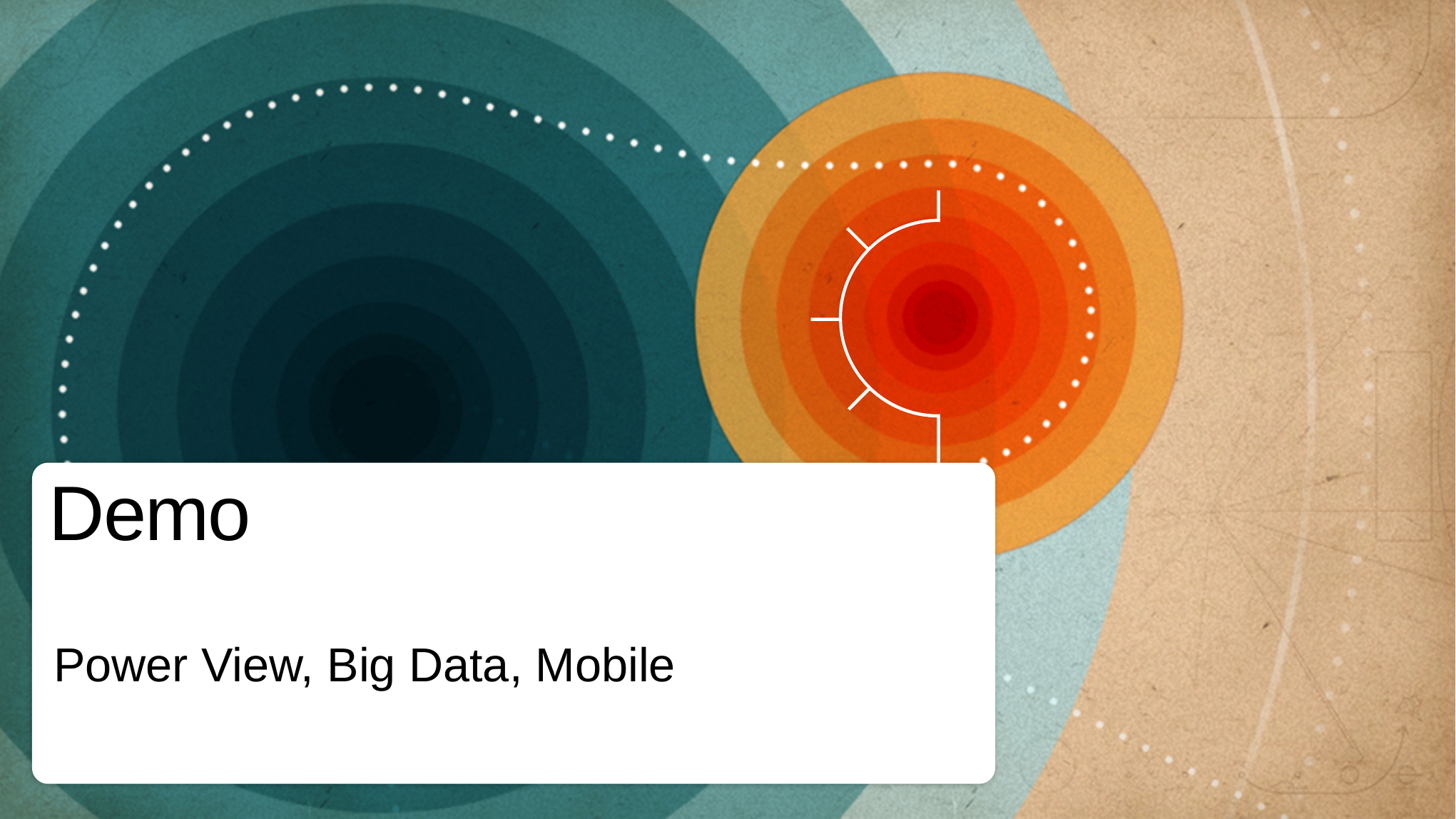

# Demo
Power View, Big Data, Mobile